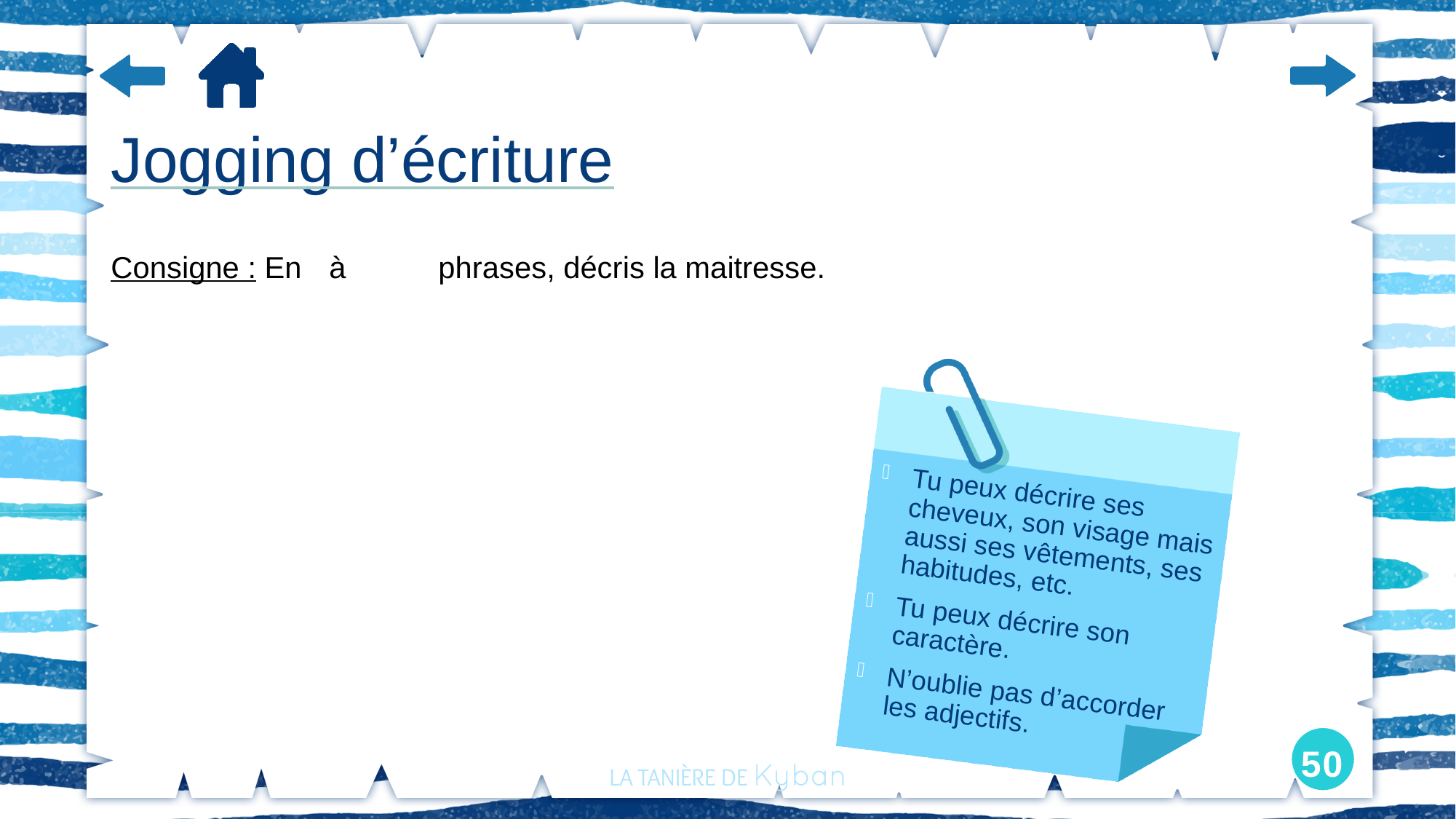

# Jogging d’écriture
Consigne : En	à	phrases, décris la maitresse.
Tu peux décrire ses cheveux, son visage mais aussi ses vêtements, ses habitudes, etc.
Tu peux décrire son caractère.
N’oublie pas d’accorder les adjectifs.
50